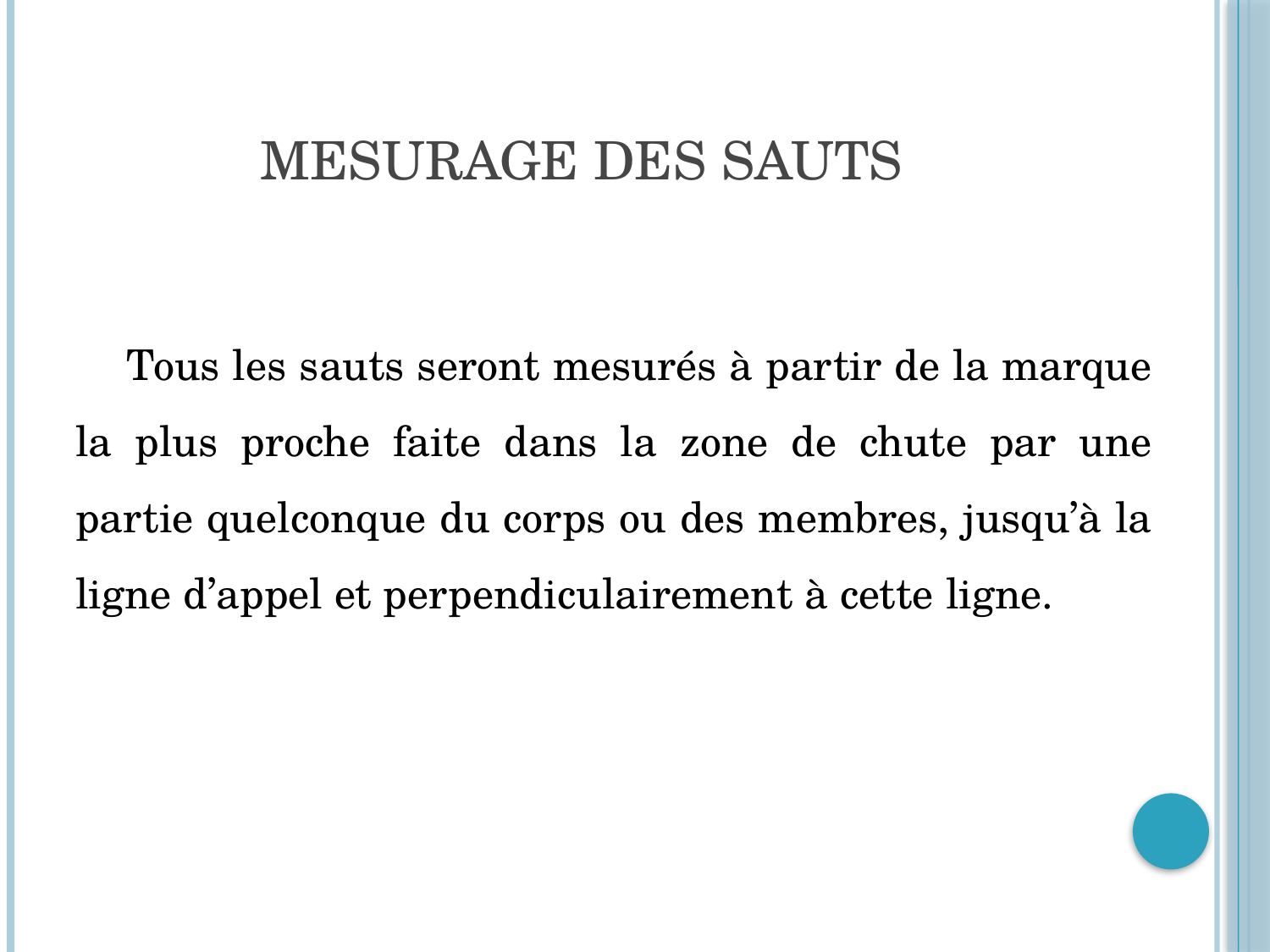

# MESURAGE DES SAUTS
       Tous les sauts seront mesurés à partir de la marque la plus proche faite dans la zone de chute par une partie quelconque du corps ou des membres, jusqu’à la ligne d’appel et perpendiculairement à cette ligne.